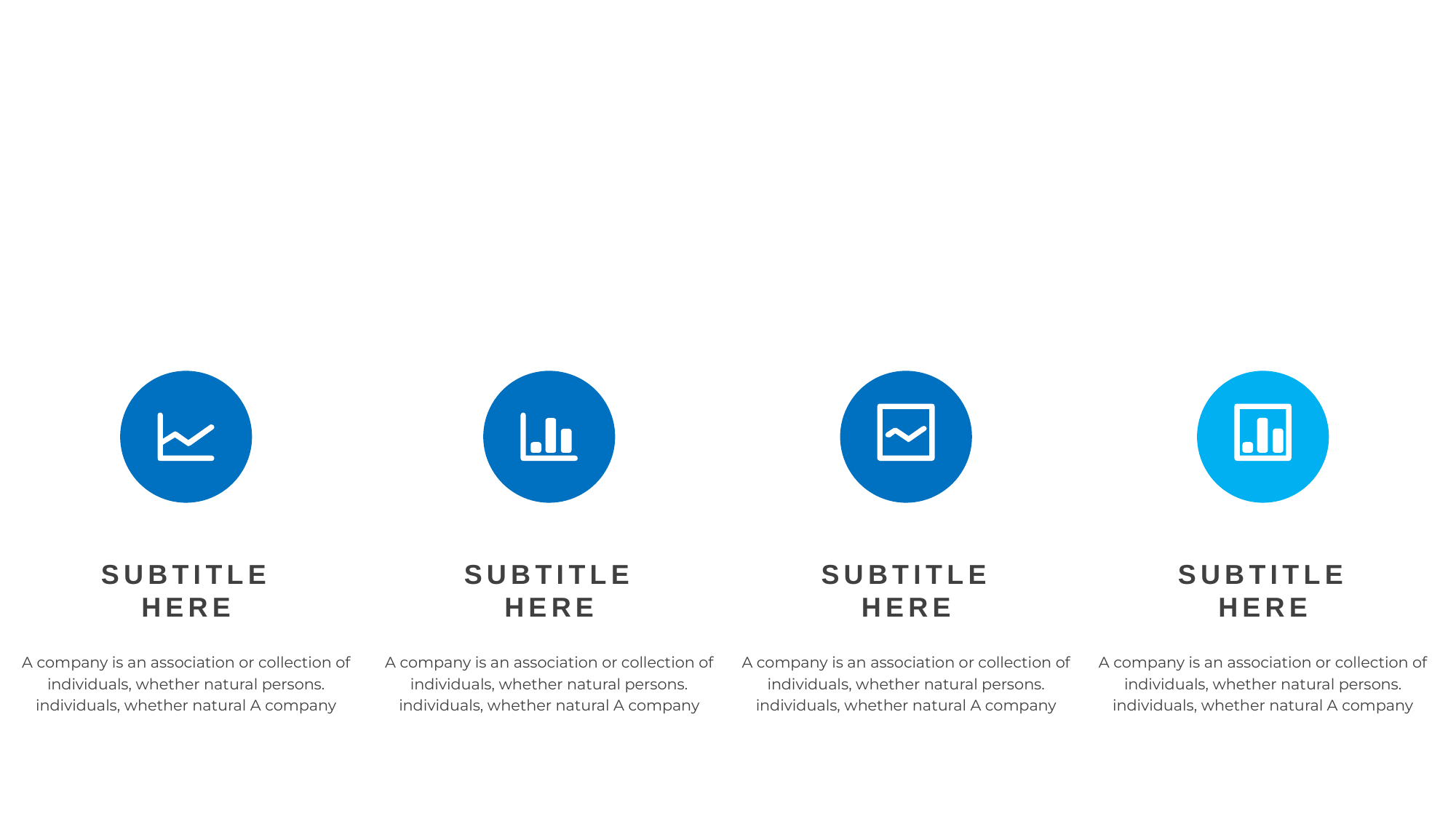

SUBTITLE HERE
SUBTITLE HERE
SUBTITLE HERE
SUBTITLE HERE
A company is an association or collection of individuals, whether natural persons. individuals, whether natural A company
A company is an association or collection of individuals, whether natural persons. individuals, whether natural A company
A company is an association or collection of individuals, whether natural persons. individuals, whether natural A company
A company is an association or collection of individuals, whether natural persons. individuals, whether natural A company